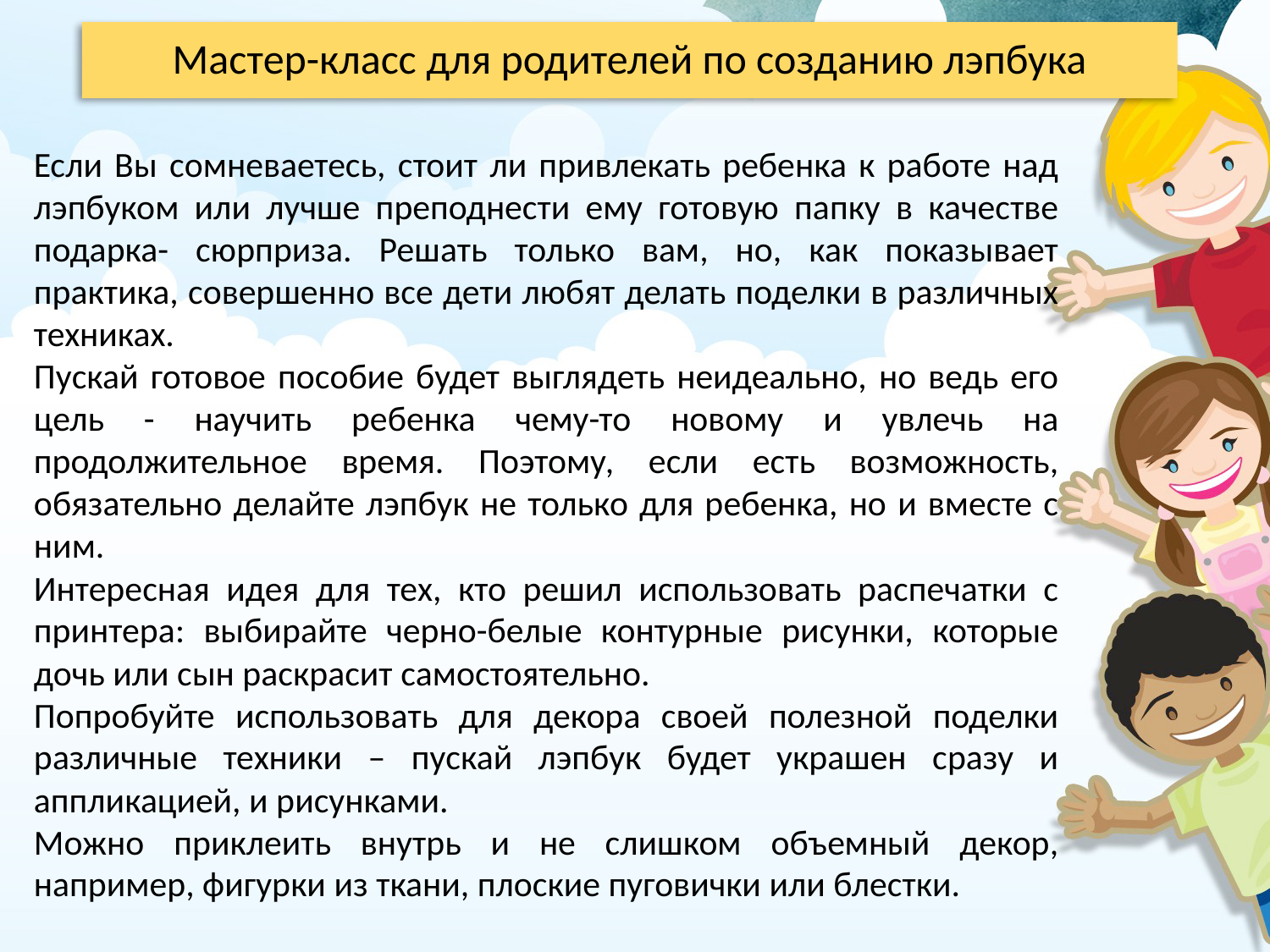

# Мастер-класс для родителей по созданию лэпбука
Если Вы сомневаетесь, стоит ли привлекать ребенка к работе над лэпбуком или лучше преподнести ему готовую папку в качестве подарка- сюрприза. Решать только вам, но, как показывает практика, совершенно все дети любят делать поделки в различных техниках.
Пускай готовое пособие будет выглядеть неидеально, но ведь его цель - научить ребенка чему-то новому и увлечь на продолжительное время. Поэтому, если есть возможность, обязательно делайте лэпбук не только для ребенка, но и вместе с ним.
Интересная идея для тех, кто решил использовать распечатки с принтера: выбирайте черно-белые контурные рисунки, которые дочь или сын раскрасит самостоятельно.
Попробуйте использовать для декора своей полезной поделки различные техники – пускай лэпбук будет украшен сразу и аппликацией, и рисунками.
Можно приклеить внутрь и не слишком объемный декор, например, фигурки из ткани, плоские пуговички или блестки.